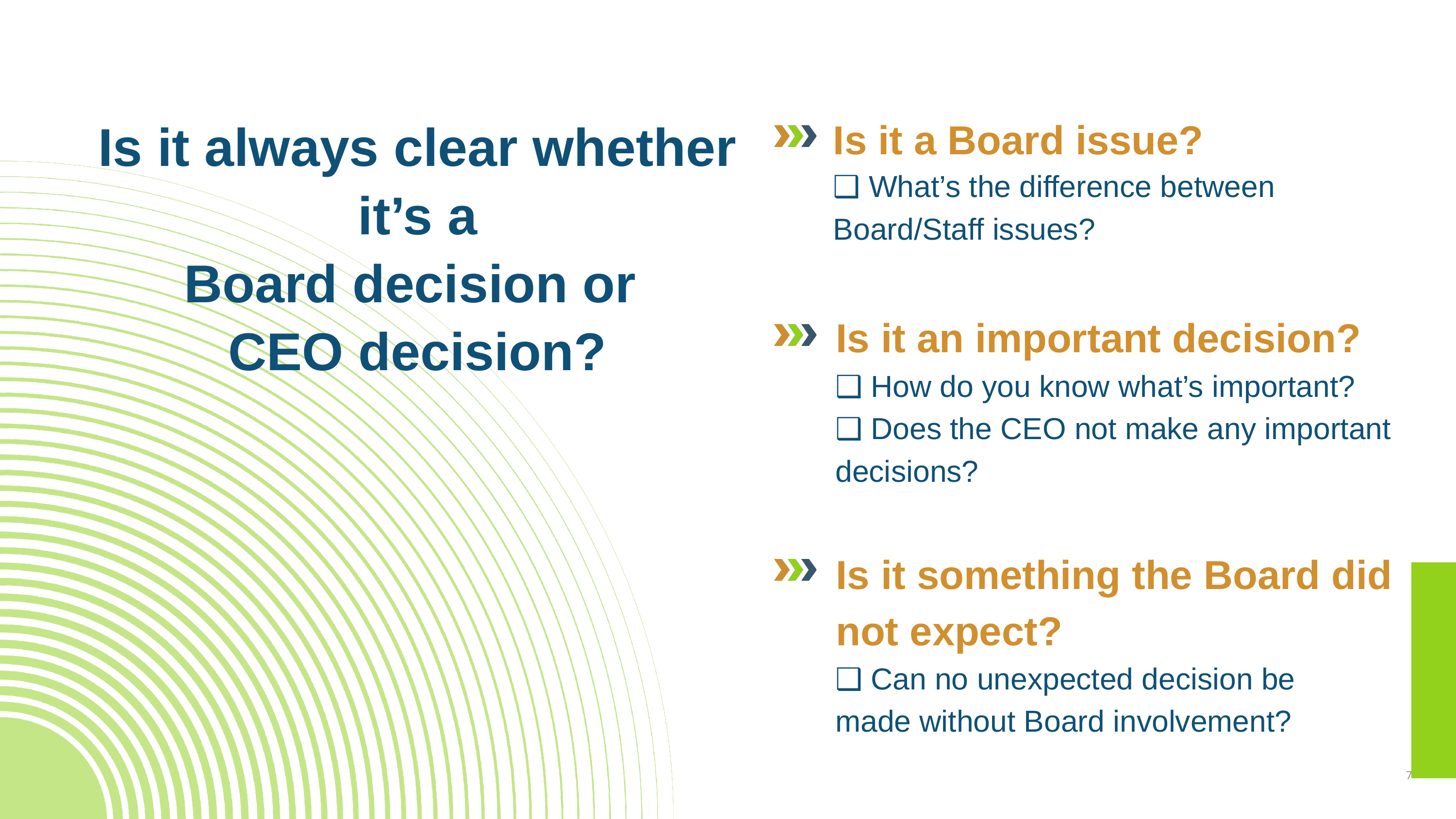

Is it a Board issue?
Is it always clear whether it’s a
Board decision or
CEO decision?

❑ What’s the difference between Board/Staff issues?

Is it an important decision?

❑ How do you know what’s important?
❑ Does the CEO not make any important decisions?

Is it something the Board did not expect?

❑ Can no unexpected decision be made without Board involvement?

7